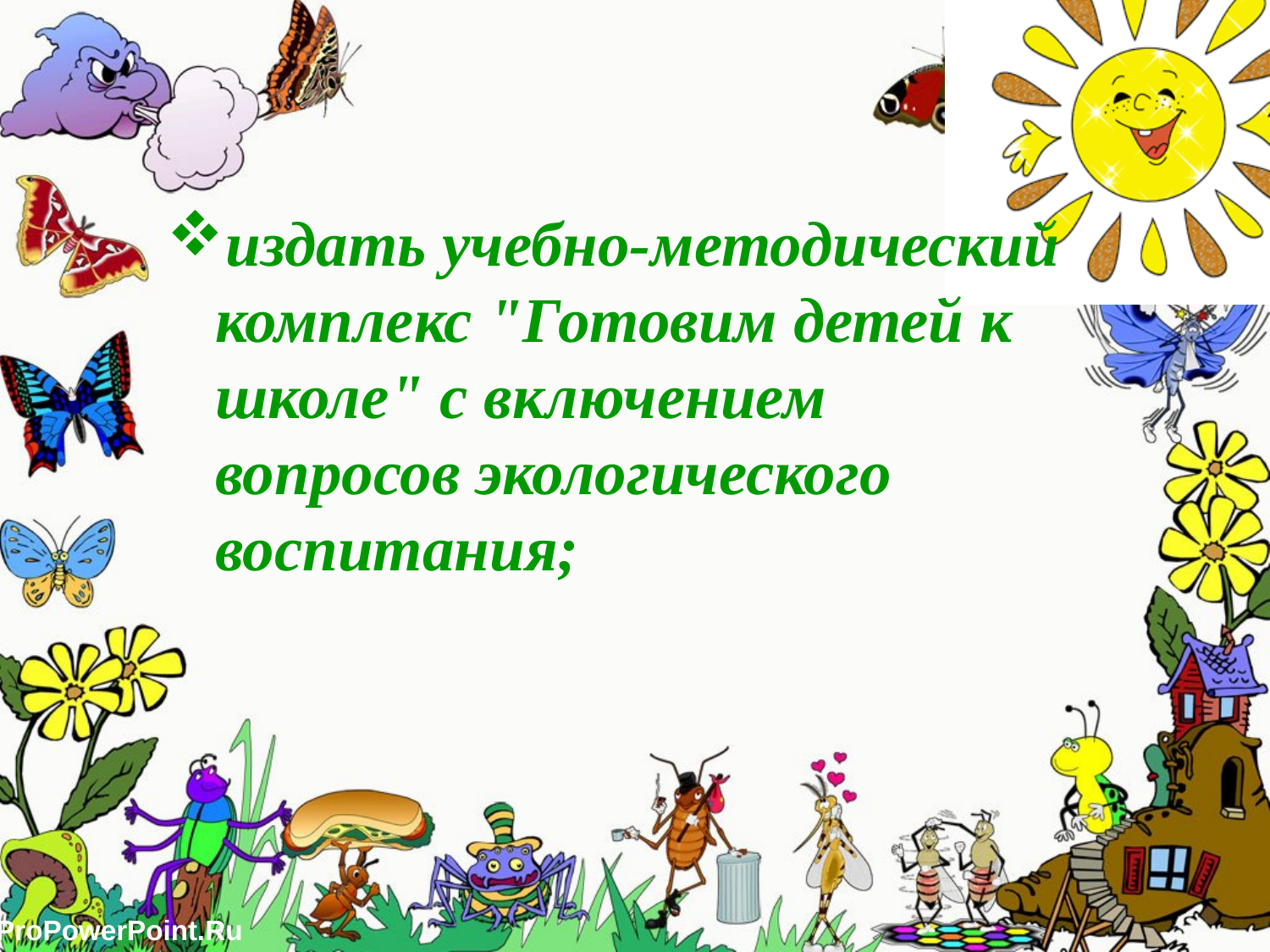

издать учебно-методический комплекс "Готовим детей к школе" с включением вопросов экологического воспитания;